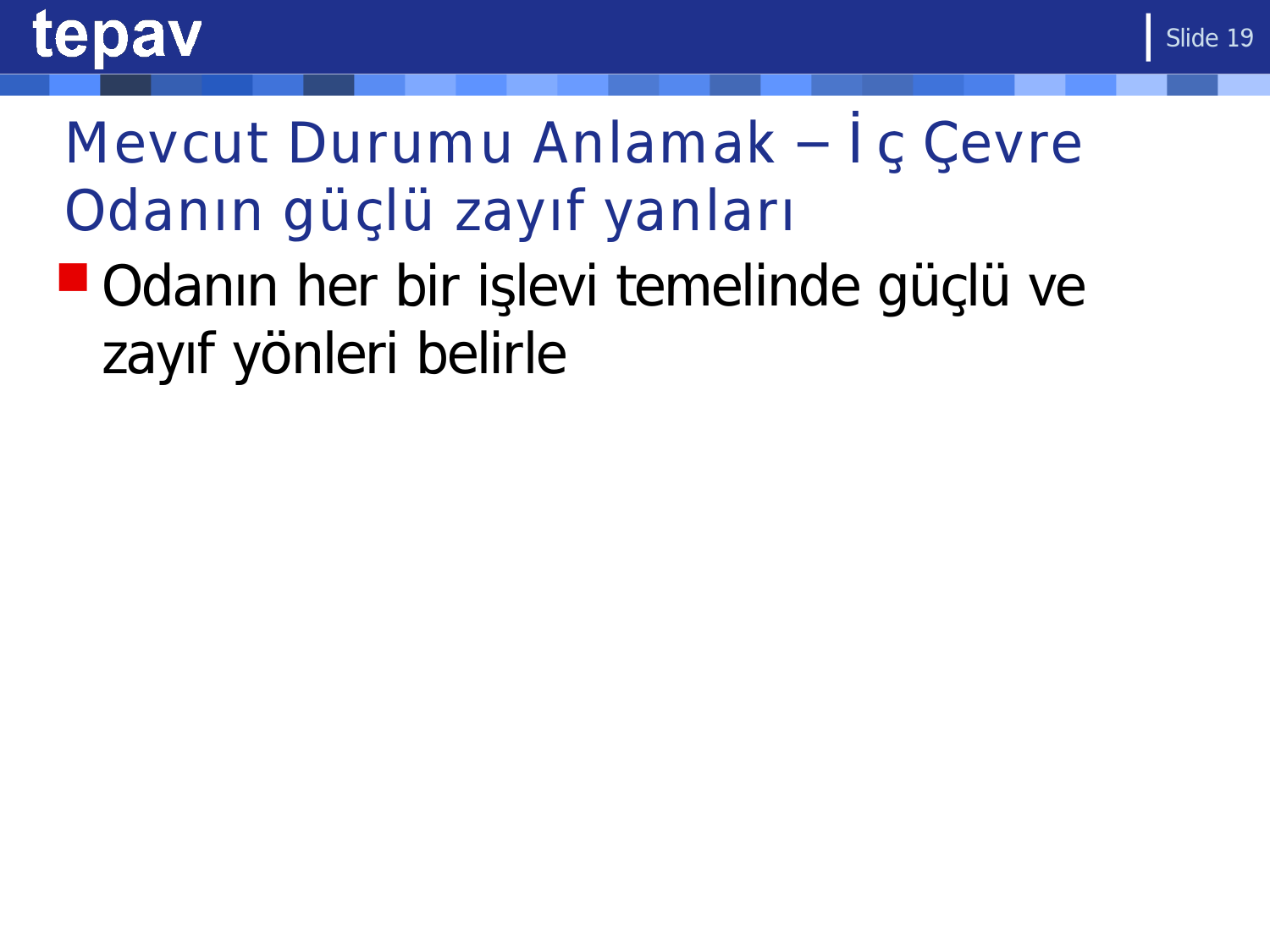

Slide 19
Mevcut Durumu Anlamak – İç Çevre
Odanın güçlü zayıf yanları
Odanın her bir işlevi temelinde güçlü ve zayıf yönleri belirle